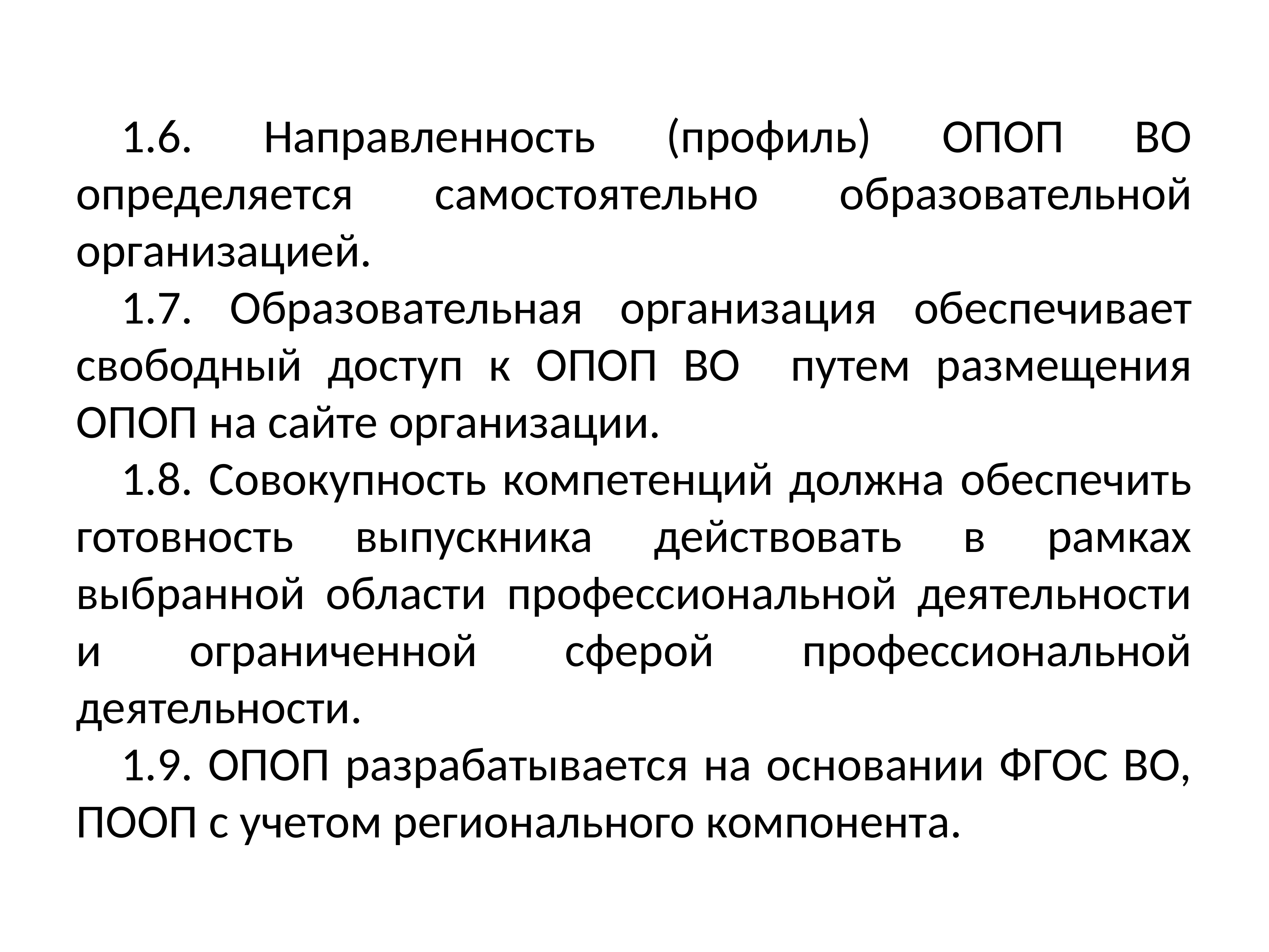

1.6. Направленность (профиль) ОПОП ВО определяется самостоятельно образовательной организацией.
1.7. Образовательная организация обеспечивает свободный доступ к ОПОП ВО  путем размещения ОПОП на сайте организации.
1.8. Совокупность компетенций должна обеспечить готовность выпускника действовать в рамках выбранной области профессиональной деятельности и ограниченной сферой профессиональной деятельности.
1.9. ОПОП разрабатывается на основании ФГОС ВО, ПООП с учетом регионального компонента.